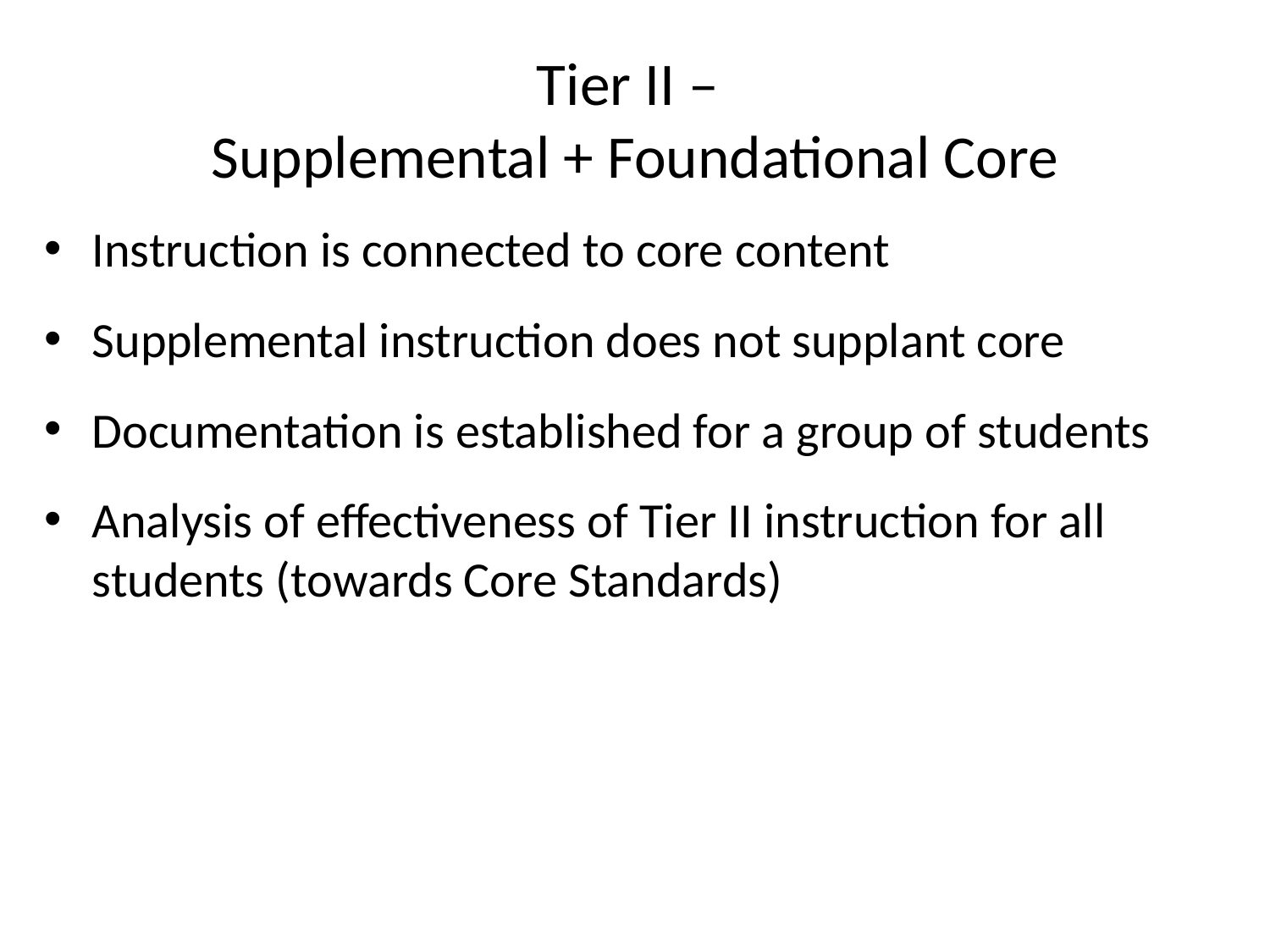

# Tier II – Supplemental + Foundational Core
Instruction is connected to core content
Supplemental instruction does not supplant core
Documentation is established for a group of students
Analysis of effectiveness of Tier II instruction for all students (towards Core Standards)